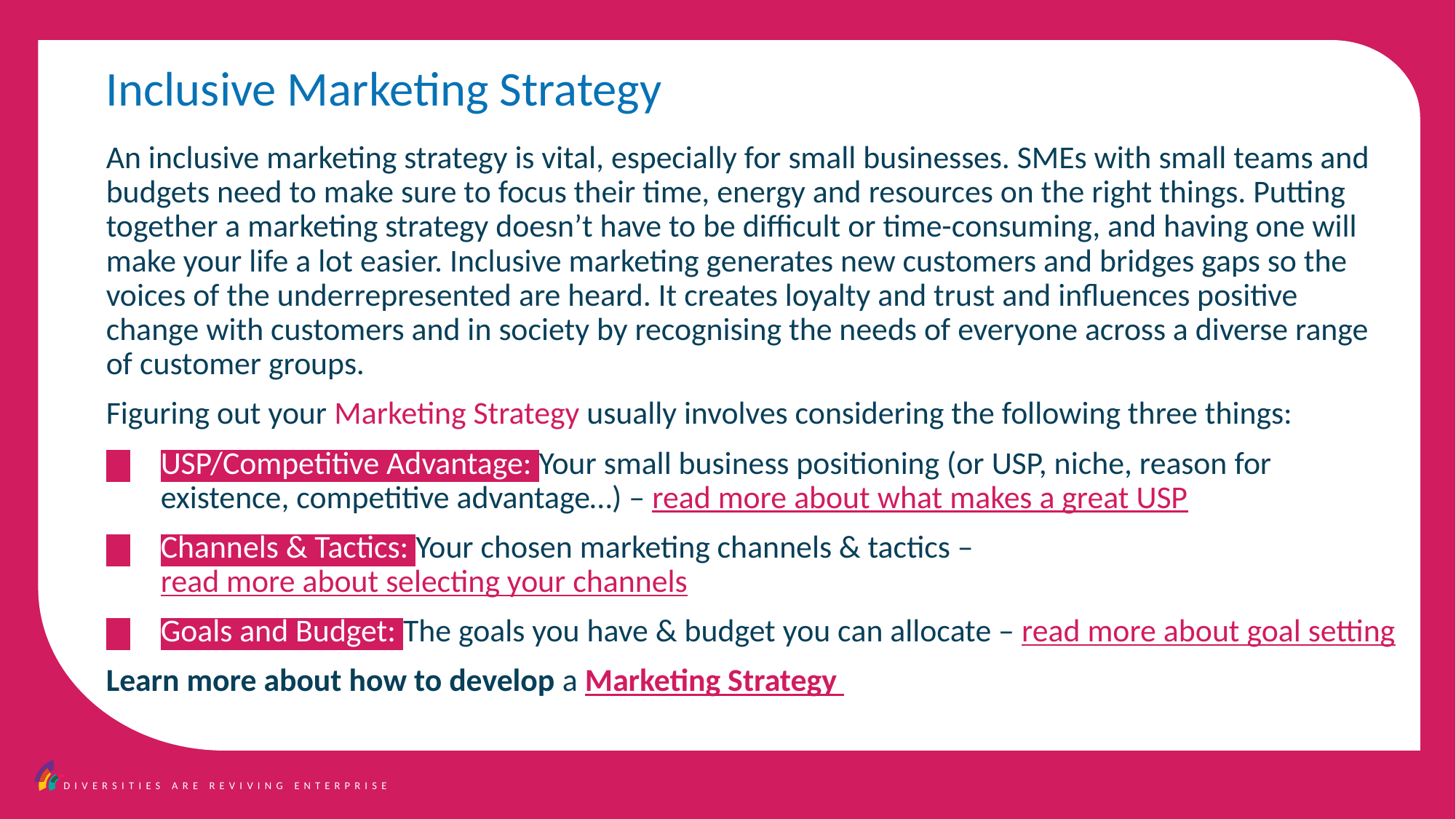

Inclusive Marketing Strategy
An inclusive marketing strategy is vital, especially for small businesses. SMEs with small teams and budgets need to make sure to focus their time, energy and resources on the right things. Putting together a marketing strategy doesn’t have to be difficult or time-consuming, and having one will make your life a lot easier. Inclusive marketing generates new customers and bridges gaps so the voices of the underrepresented are heard. It creates loyalty and trust and influences positive change with customers and in society by recognising the needs of everyone across a diverse range of customer groups.
Figuring out your Marketing Strategy usually involves considering the following three things:
USP/Competitive Advantage: Your small business positioning (or USP, niche, reason for existence, competitive advantage…) – read more about what makes a great USP
Channels & Tactics: Your chosen marketing channels & tactics – read more about selecting your channels
Goals and Budget: The goals you have & budget you can allocate – read more about goal setting
Learn more about how to develop a Marketing Strategy